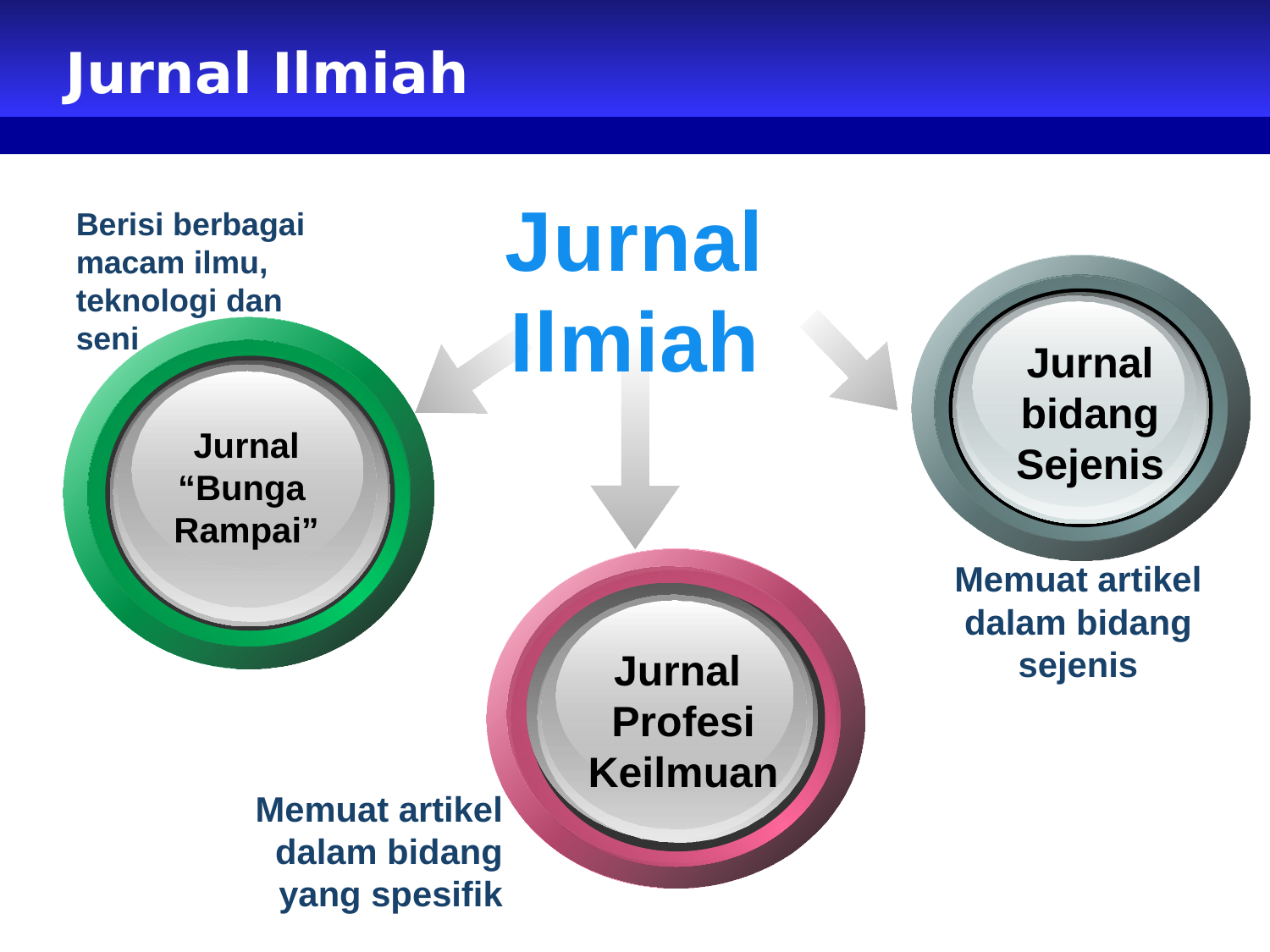

# Jurnal Ilmiah
Jurnal Ilmiah
Berisi berbagai macam ilmu, teknologi dan seni

Jurnal bidang Sejenis

Jurnal
“Bunga
Rampai”

Jurnal
Profesi Keilmuan
Memuat artikel dalam bidang sejenis
Memuat artikel dalam bidang yang spesifik